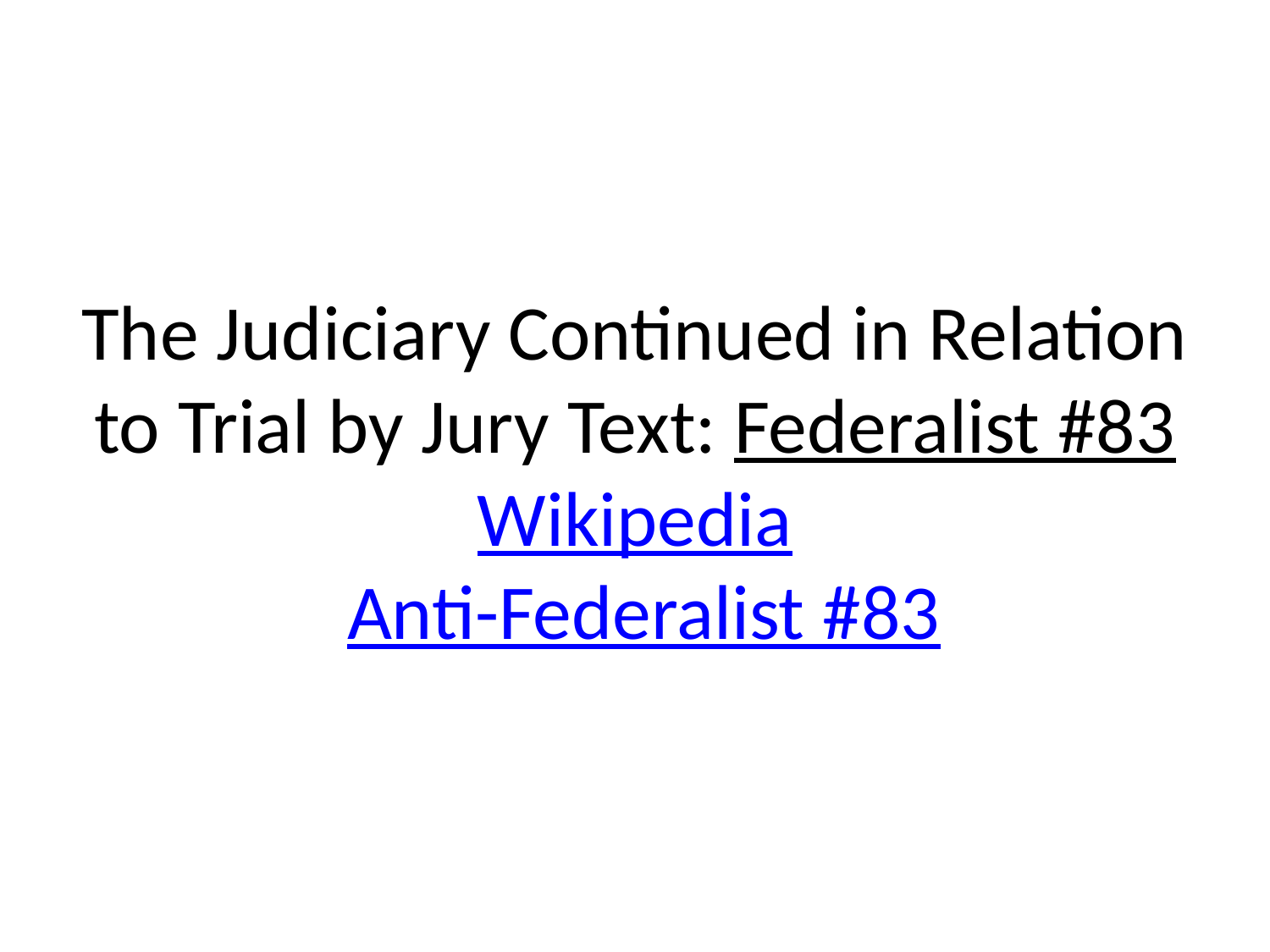

# The Judiciary Continued in Relation to Trial by Jury Text: Federalist #83 Wikipedia Anti-Federalist #83